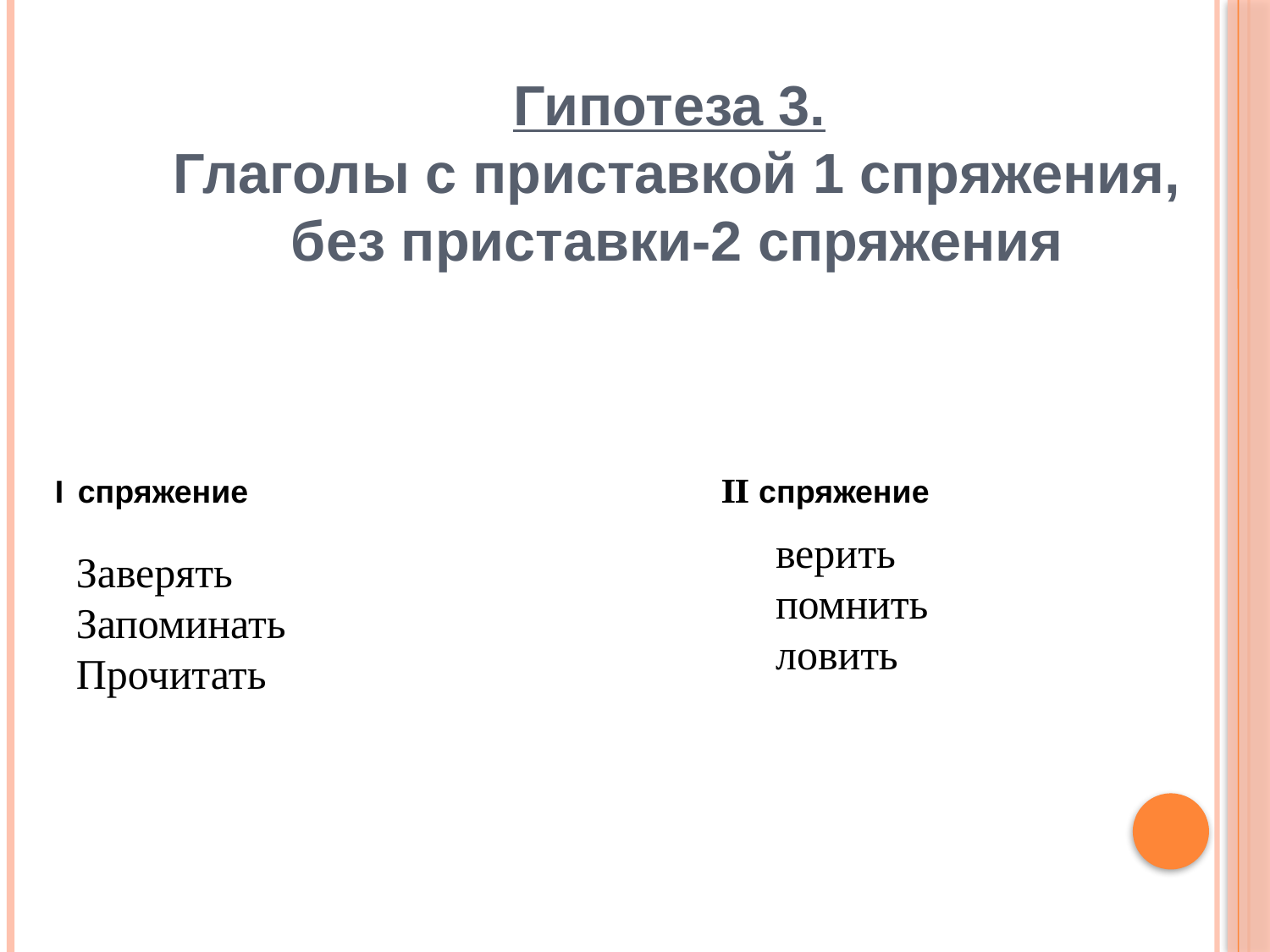

Гипотеза 3.
Глаголы с приставкой 1 спряжения, без приставки-2 спряжения
I спряжение
II спряжение
верить
помнить
ловить
Заверять
Запоминать
Прочитать